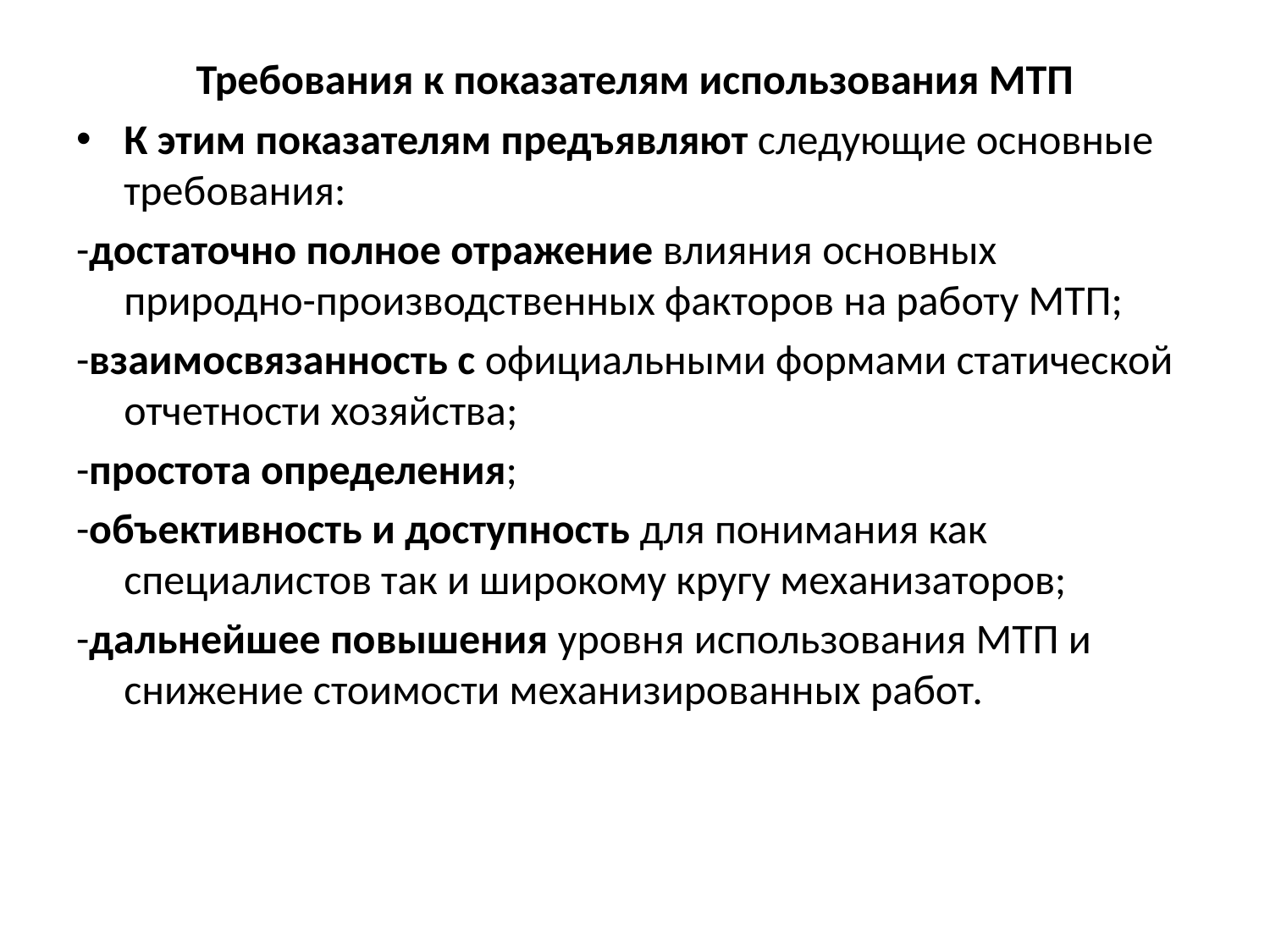

# Требования к показателям использования МТП
К этим показателям предъявляют следующие основные требования:
-достаточно полное отражение влияния основных природно-производственных факторов на работу МТП;
-взаимосвязанность с официальными формами статической отчетности хозяйства;
-простота определения;
-объективность и доступность для понимания как специалистов так и широкому кругу механизаторов;
-дальнейшее повышения уровня использования МТП и снижение стоимости механизированных работ.